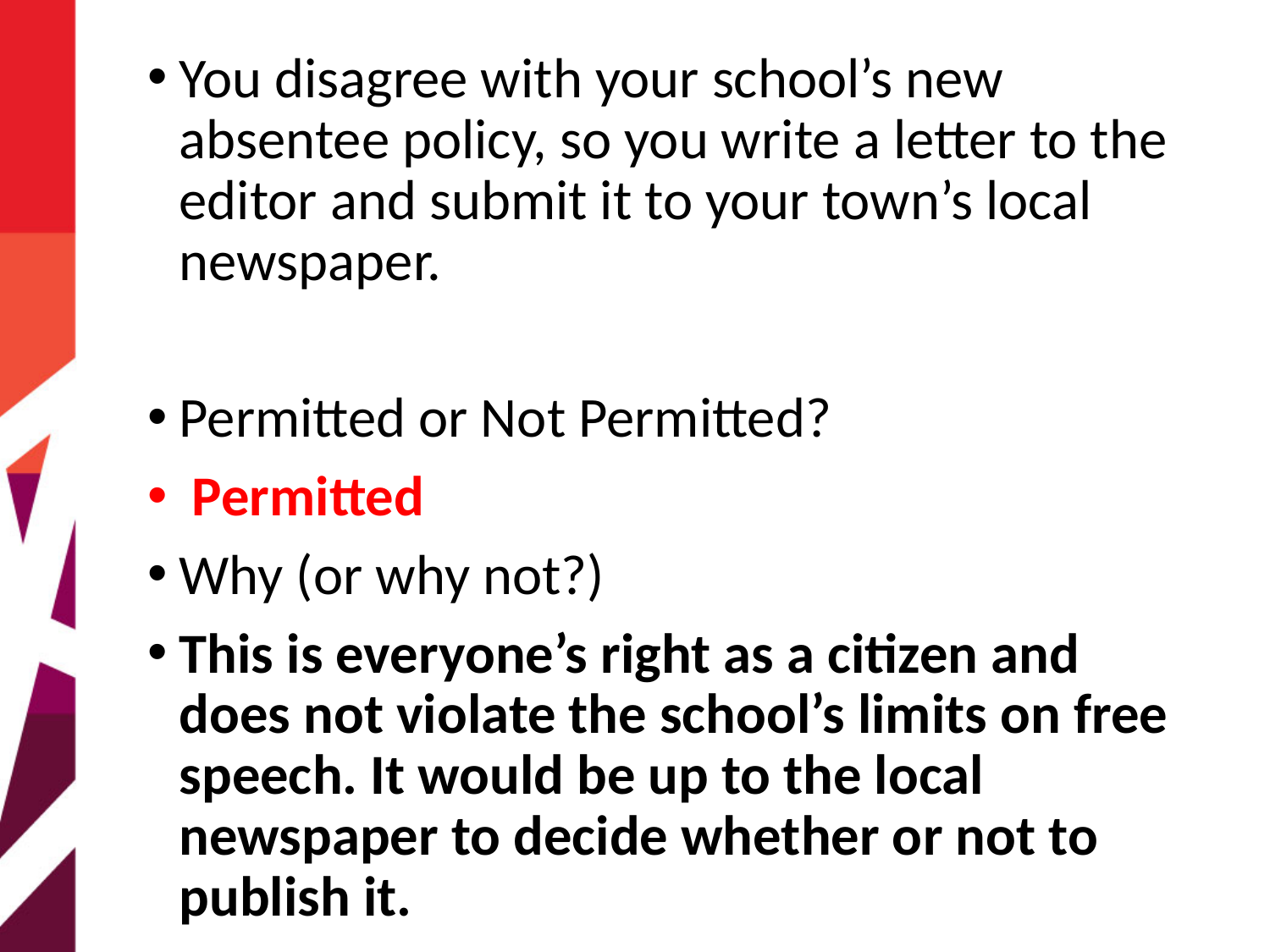

You disagree with your school’s new absentee policy, so you write a letter to the editor and submit it to your town’s local newspaper.

Permitted or Not Permitted?
 Permitted
Why (or why not?)
This is everyone’s right as a citizen and does not violate the school’s limits on free speech. It would be up to the local newspaper to decide whether or not to publish it.